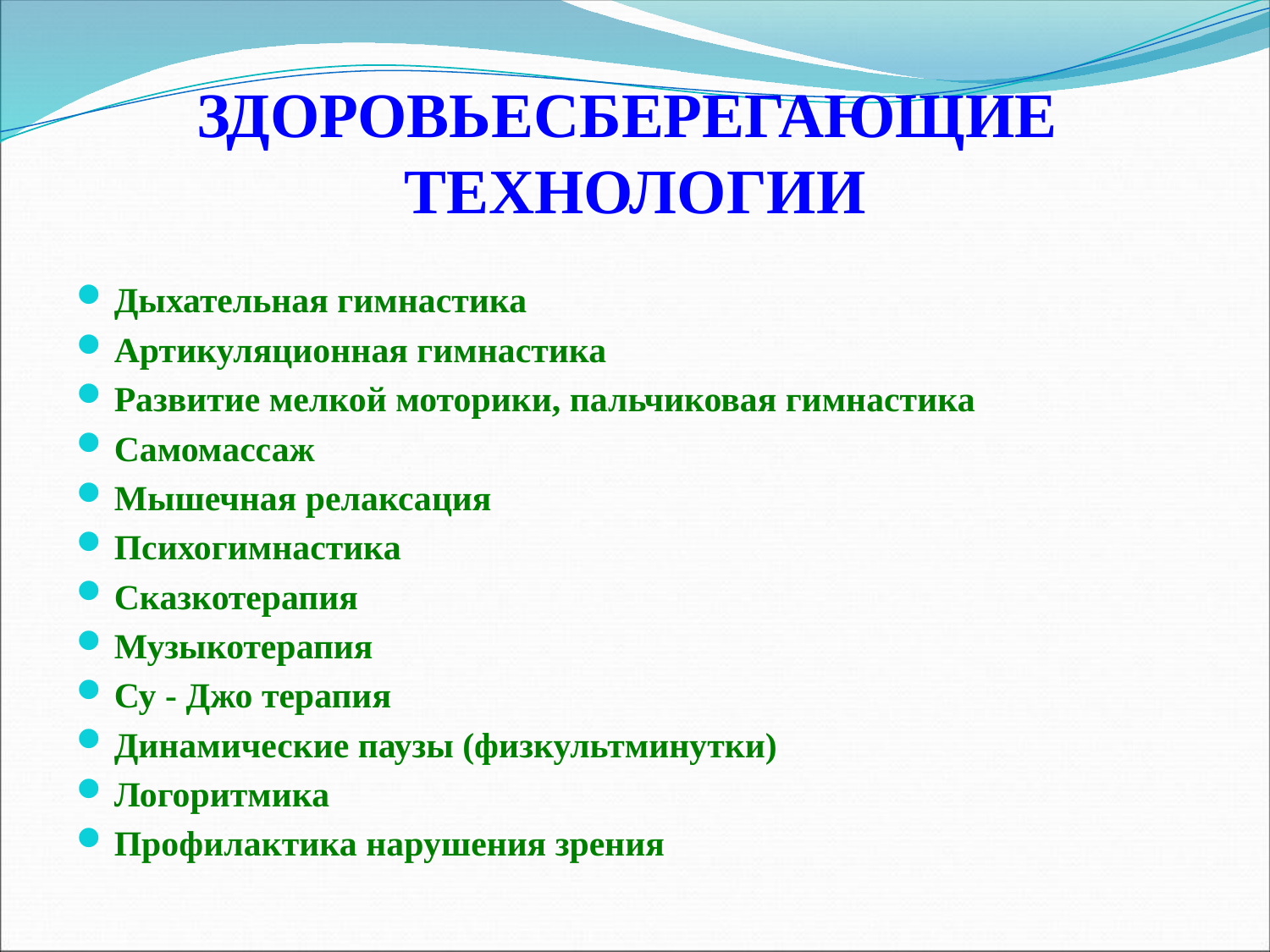

# ЗДОРОВЬЕСБЕРЕГАЮЩИЕ ТЕХНОЛОГИИ

Дыхательная гимнастика
Артикуляционная гимнастика
Развитие мелкой моторики, пальчиковая гимнастика
Самомассаж
Мышечная релаксация
Психогимнастика
Сказкотерапия
Музыкотерапия
Су - Джо терапия
Динамические паузы (физкультминутки)
Логоритмика
Профилактика нарушения зрения